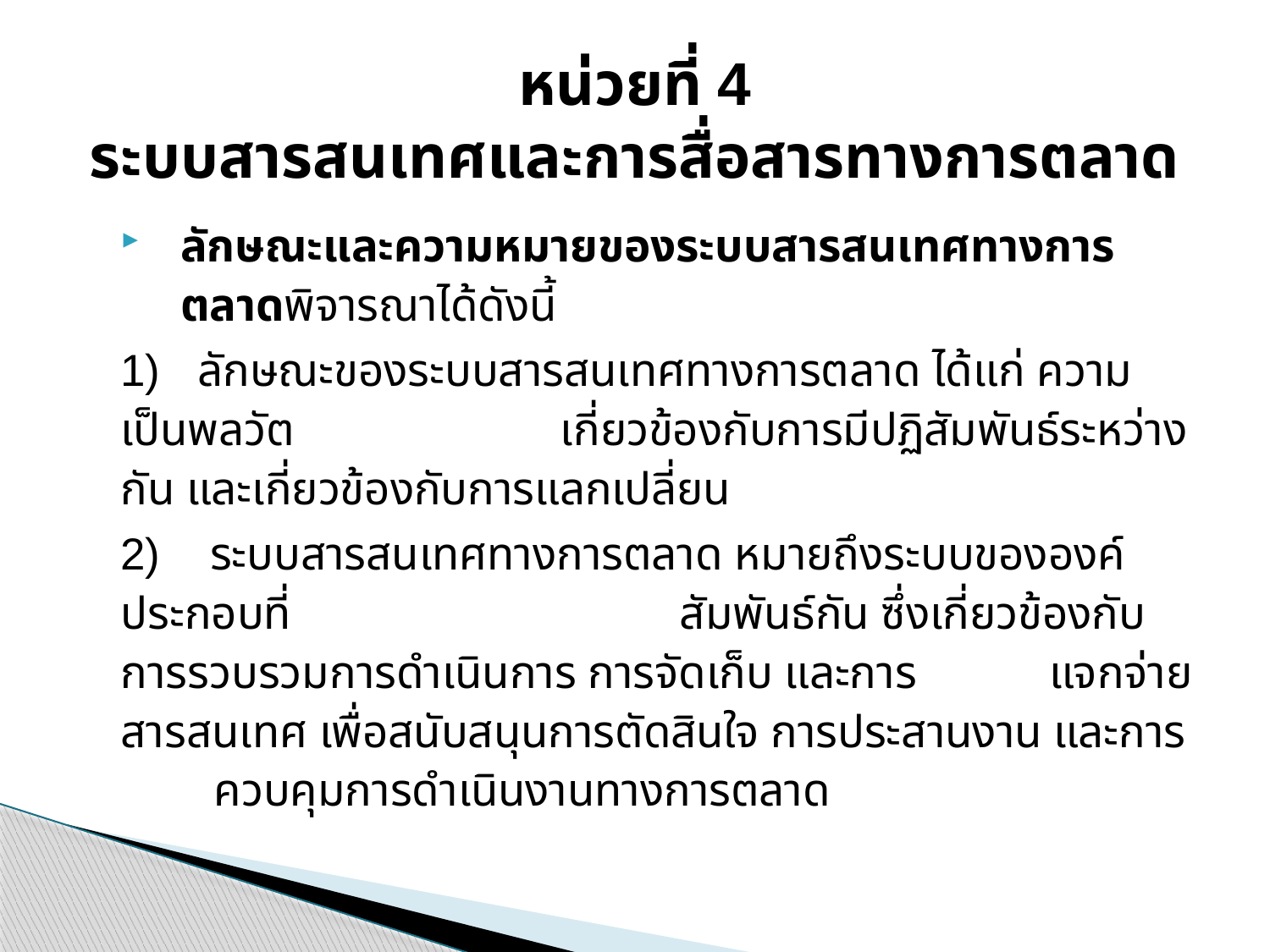

# หน่วยที่ 4 ระบบสารสนเทศและการสื่อสารทางการตลาด
ลักษณะและความหมายของระบบสารสนเทศทางการตลาดพิจารณาได้ดังนี้
	1)   ลักษณะของระบบสารสนเทศทางการตลาด ได้แก่ ความเป็นพลวัต 	 	       เกี่ยวข้องกับการมีปฏิสัมพันธ์ระหว่างกัน และเกี่ยวข้องกับการแลกเปลี่ยน
	2)    ระบบสารสนเทศทางการตลาด หมายถึงระบบขององค์ประกอบที่                   	       สัมพันธ์กัน ซึ่งเกี่ยวข้องกับการรวบรวมการดำเนินการ การจัดเก็บ และการ	        แจกจ่ายสารสนเทศ เพื่อสนับสนุนการตัดสินใจ การประสานงาน และการ	        ควบคุมการดำเนินงานทางการตลาด